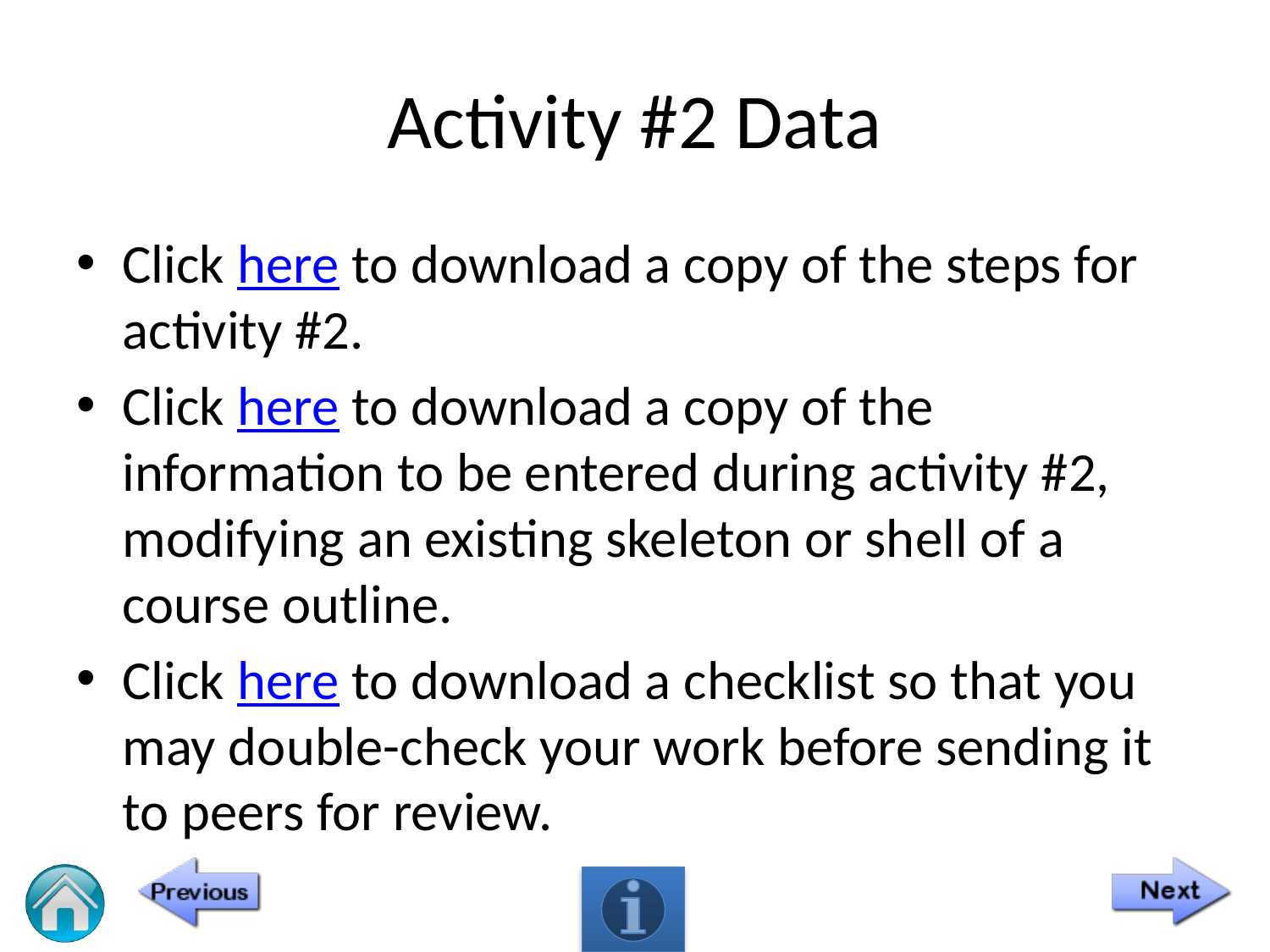

# Activity #2 Data
Click here to download a copy of the steps for activity #2.
Click here to download a copy of the information to be entered during activity #2, modifying an existing skeleton or shell of a course outline.
Click here to download a checklist so that you may double-check your work before sending it to peers for review.